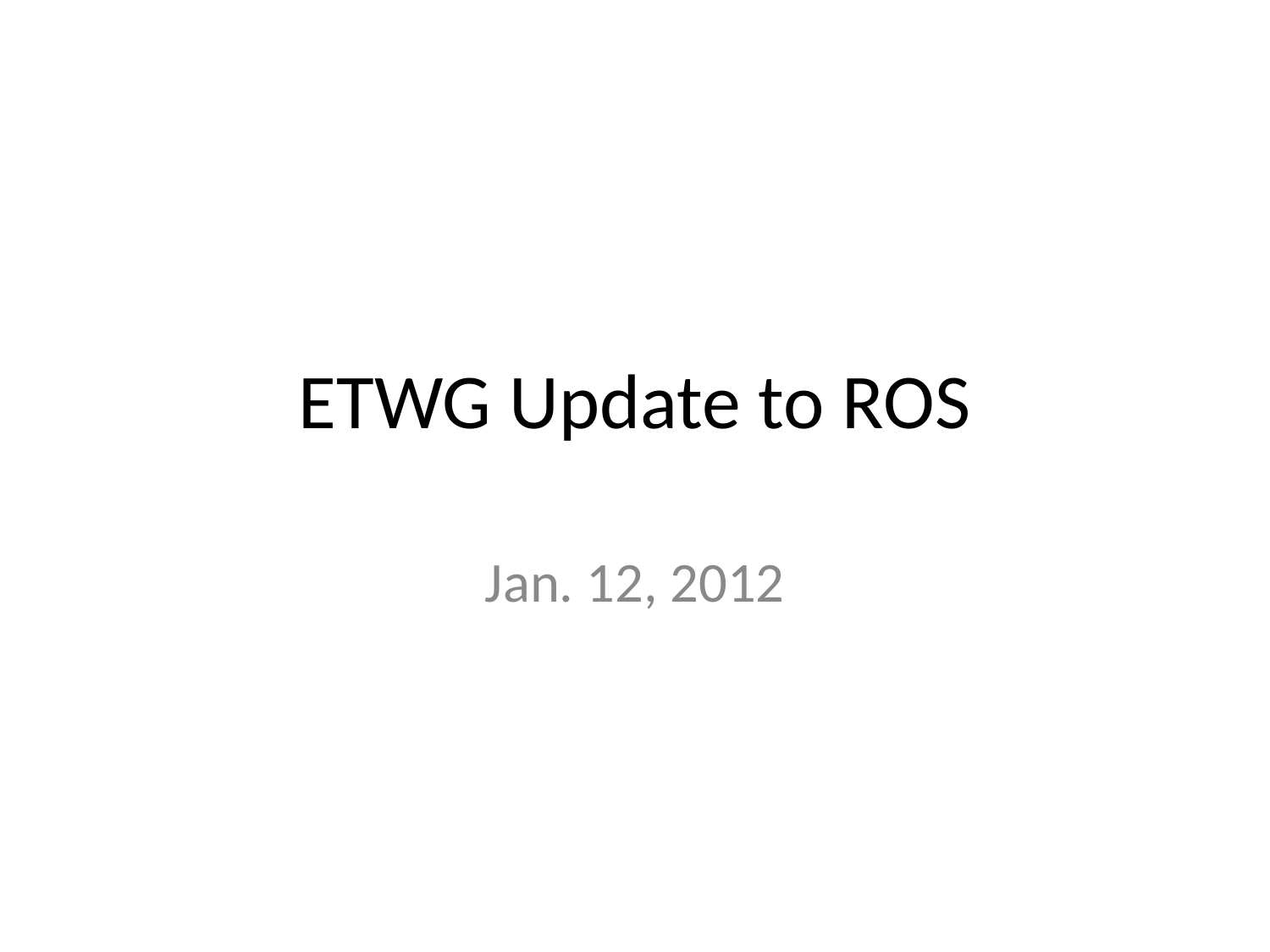

# ETWG Update to ROS
Jan. 12, 2012